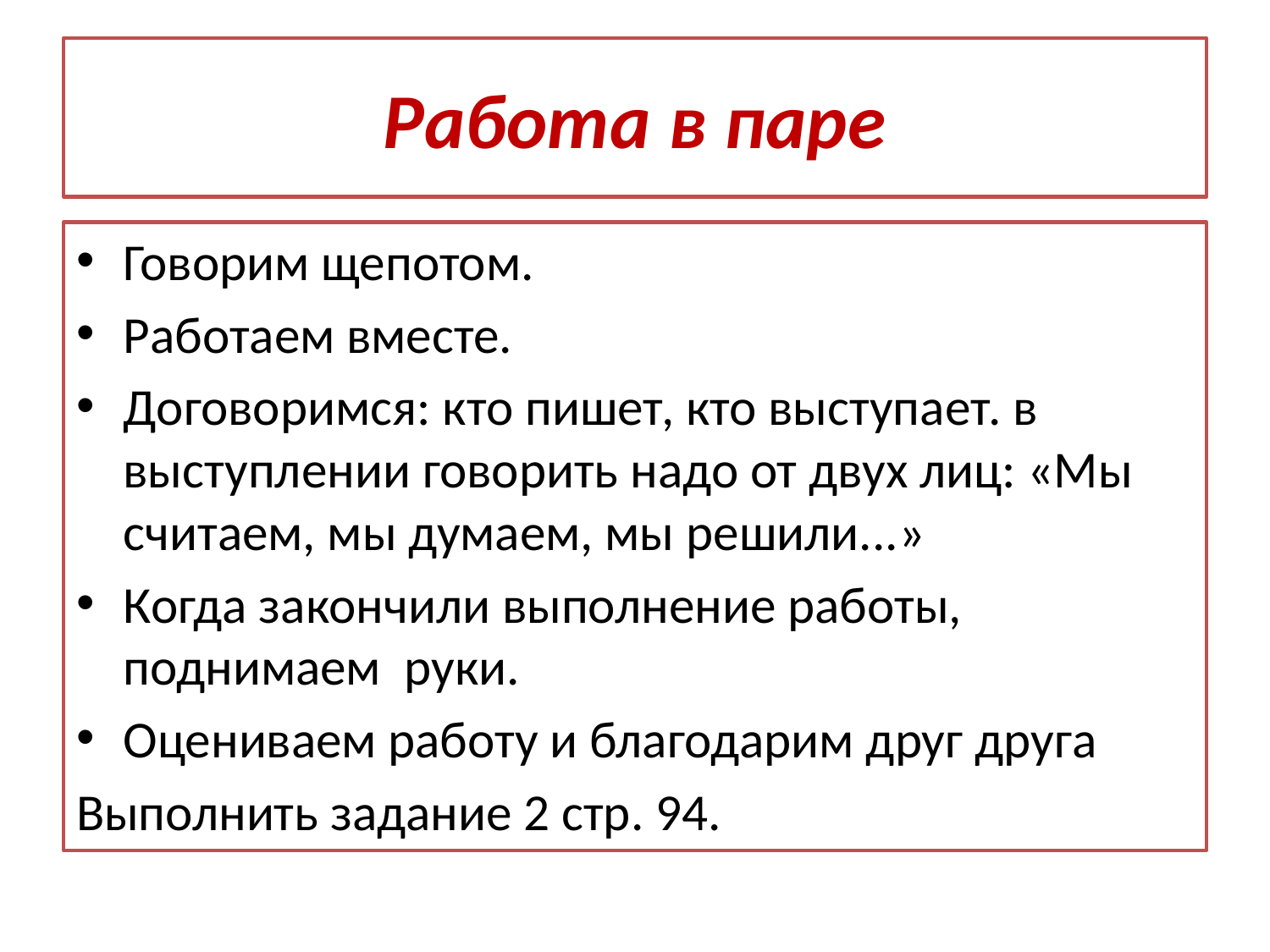

# Работа в паре
Говорим щепотом.
Работаем вместе.
Договоримся: кто пишет, кто выступает. в выступлении говорить надо от двух лиц: «Мы считаем, мы думаем, мы решили...»
Когда закончили выполнение работы, поднимаем  руки.
Оцениваем работу и благодарим друг друга
Выполнить задание 2 стр. 94.